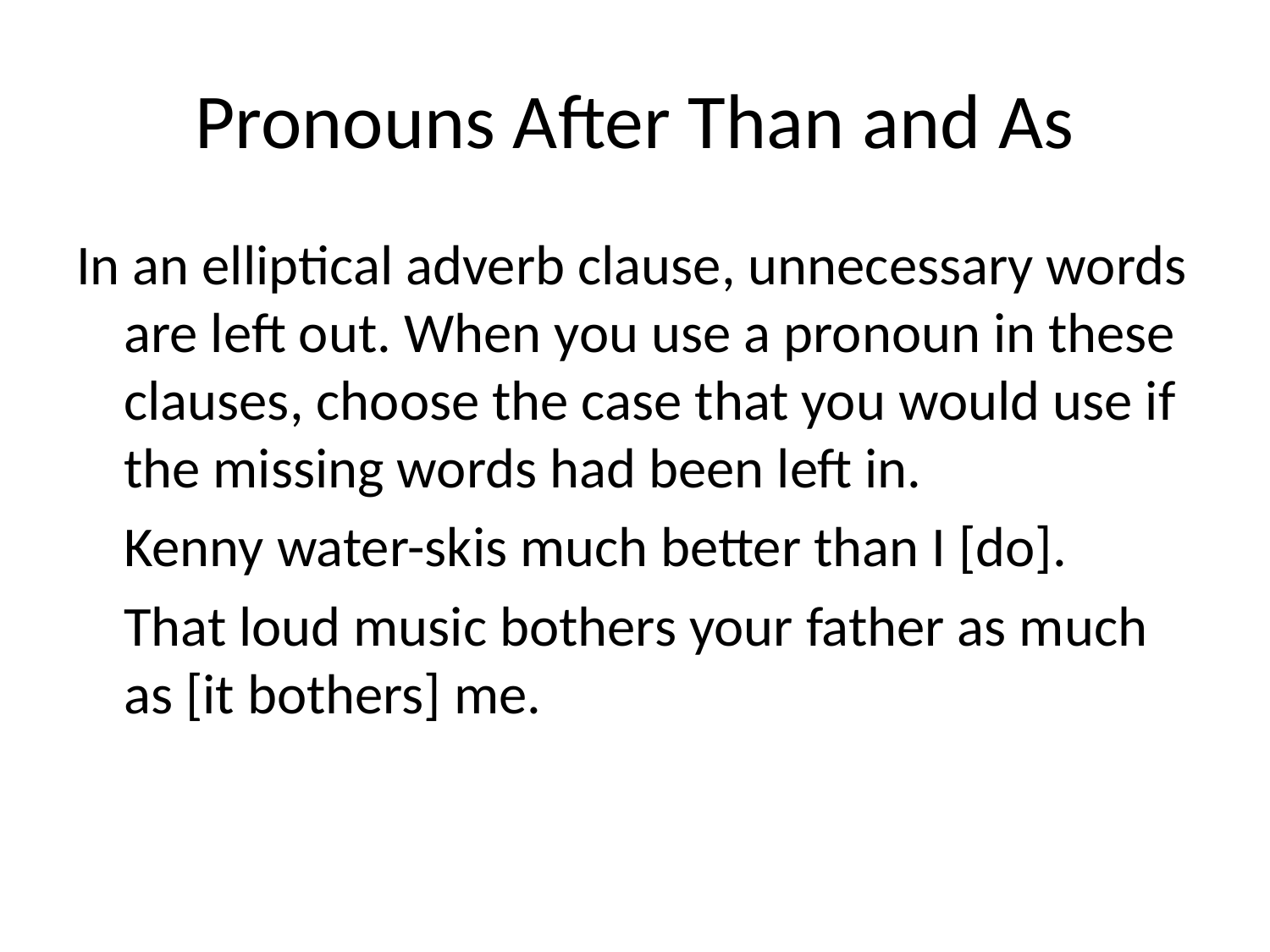

# Pronouns After Than and As
In an elliptical adverb clause, unnecessary words are left out. When you use a pronoun in these clauses, choose the case that you would use if the missing words had been left in.
	Kenny water-skis much better than I [do].
	That loud music bothers your father as much as [it bothers] me.